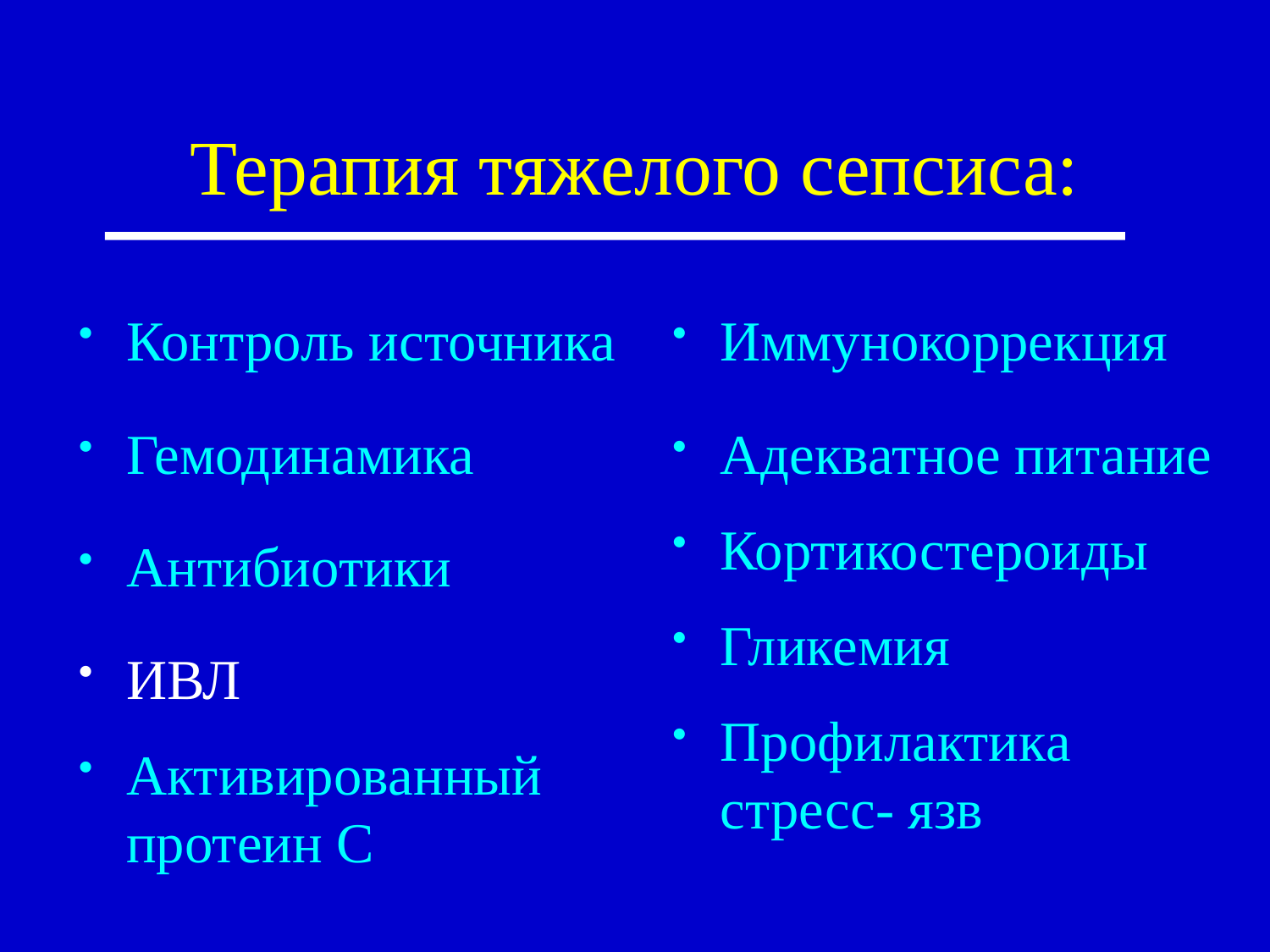

# Терапия тяжелого сепсиса:

Контроль источника
Гемодинамика
Антибиотики
ИВЛ
Активированный протеин С
Иммунокоррекция
Адекватное питание
Кортикостероиды
Гликемия
Профилактика стресс- язв